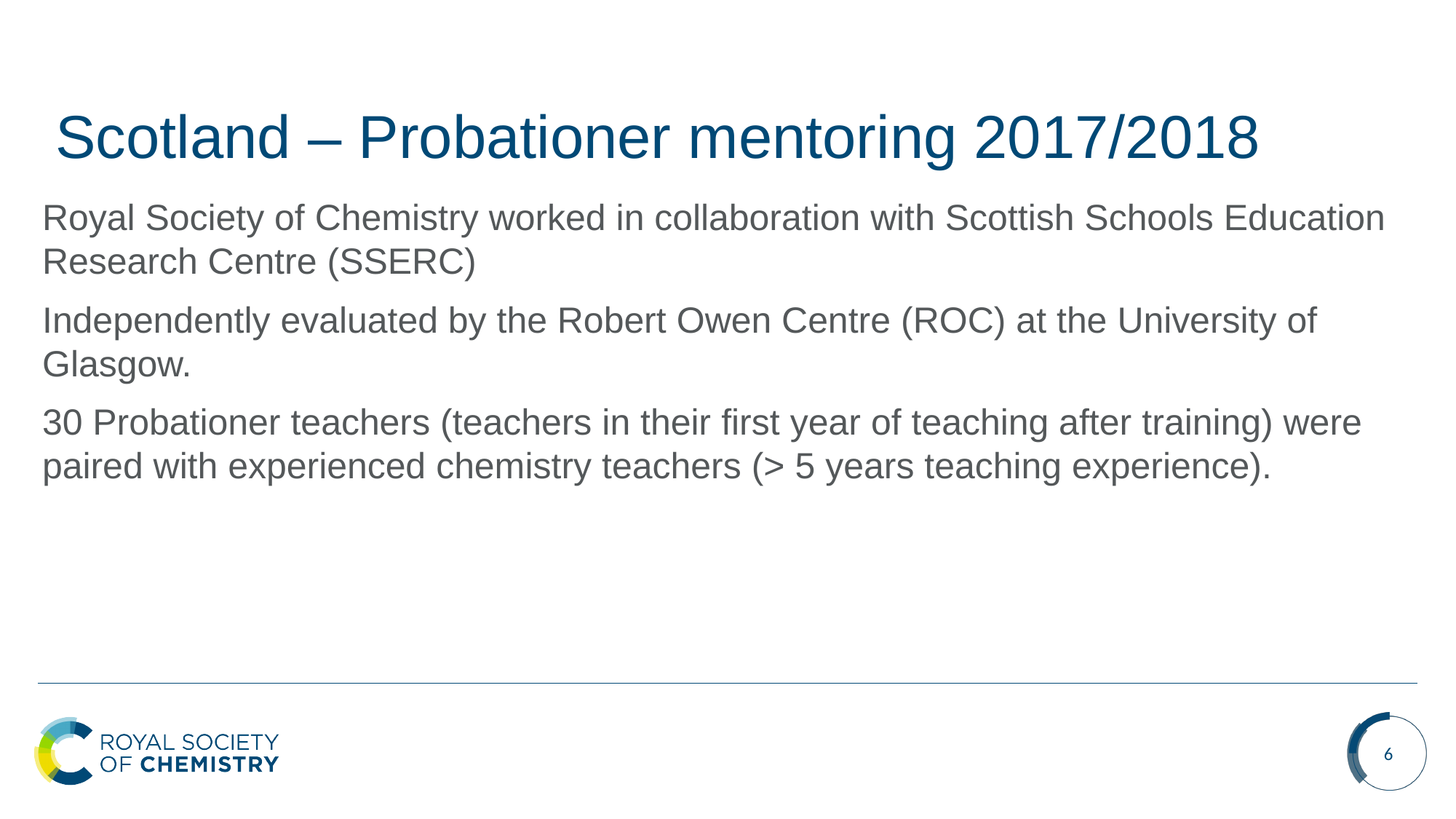

# Scotland – Probationer mentoring 2017/2018
Royal Society of Chemistry worked in collaboration with Scottish Schools Education Research Centre (SSERC)
Independently evaluated by the Robert Owen Centre (ROC) at the University of Glasgow.
30 Probationer teachers (teachers in their first year of teaching after training) were paired with experienced chemistry teachers (> 5 years teaching experience).

6